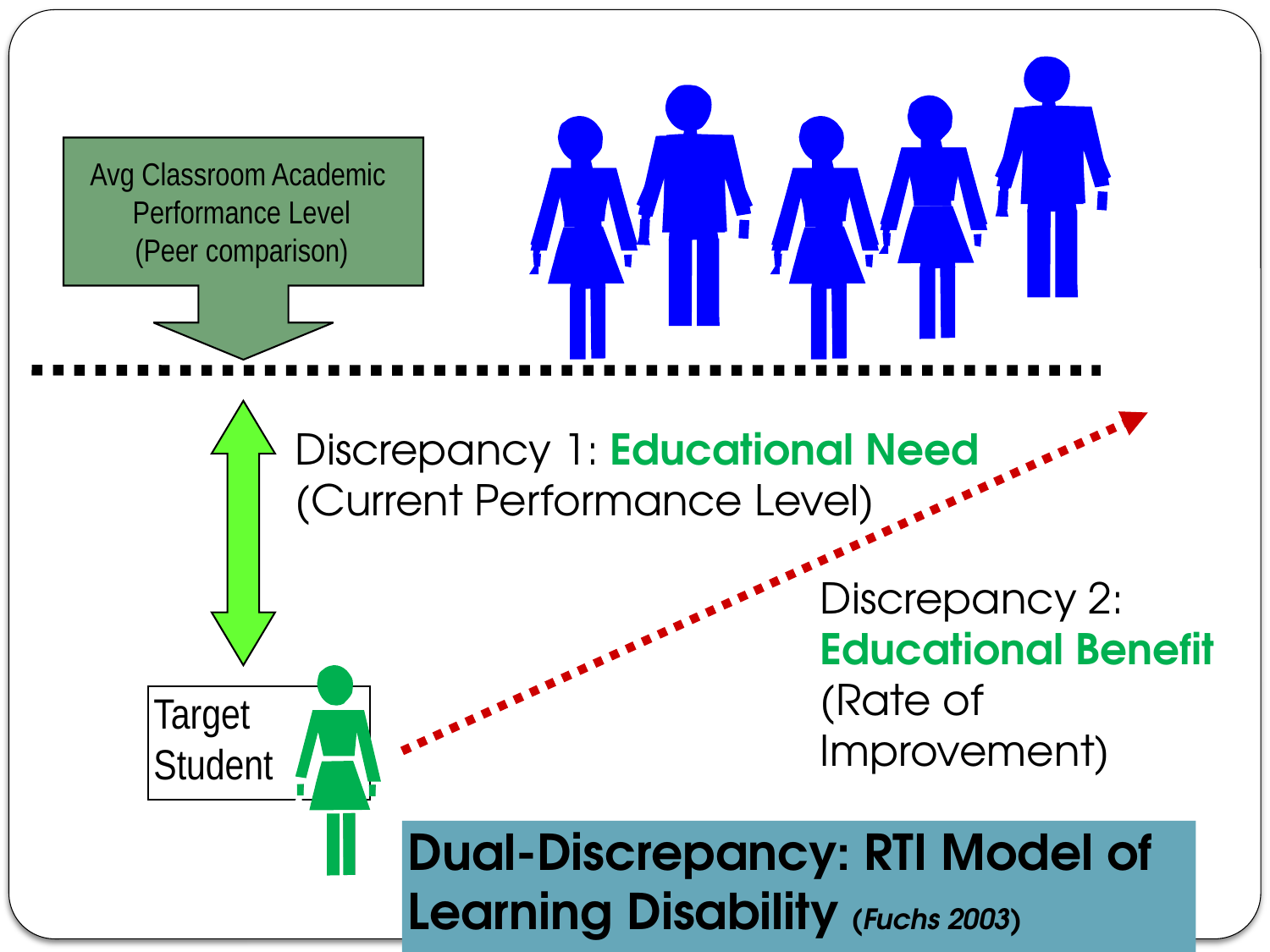

Avg Classroom Academic
Performance Level
(Peer comparison)

Discrepancy 1: Educational Need
(Current Performance Level)

Discrepancy 2:
Educational Benefit (Rate of Improvement)

Target Student
Dual-Discrepancy: RTI Model of Learning Disability (Fuchs 2003)